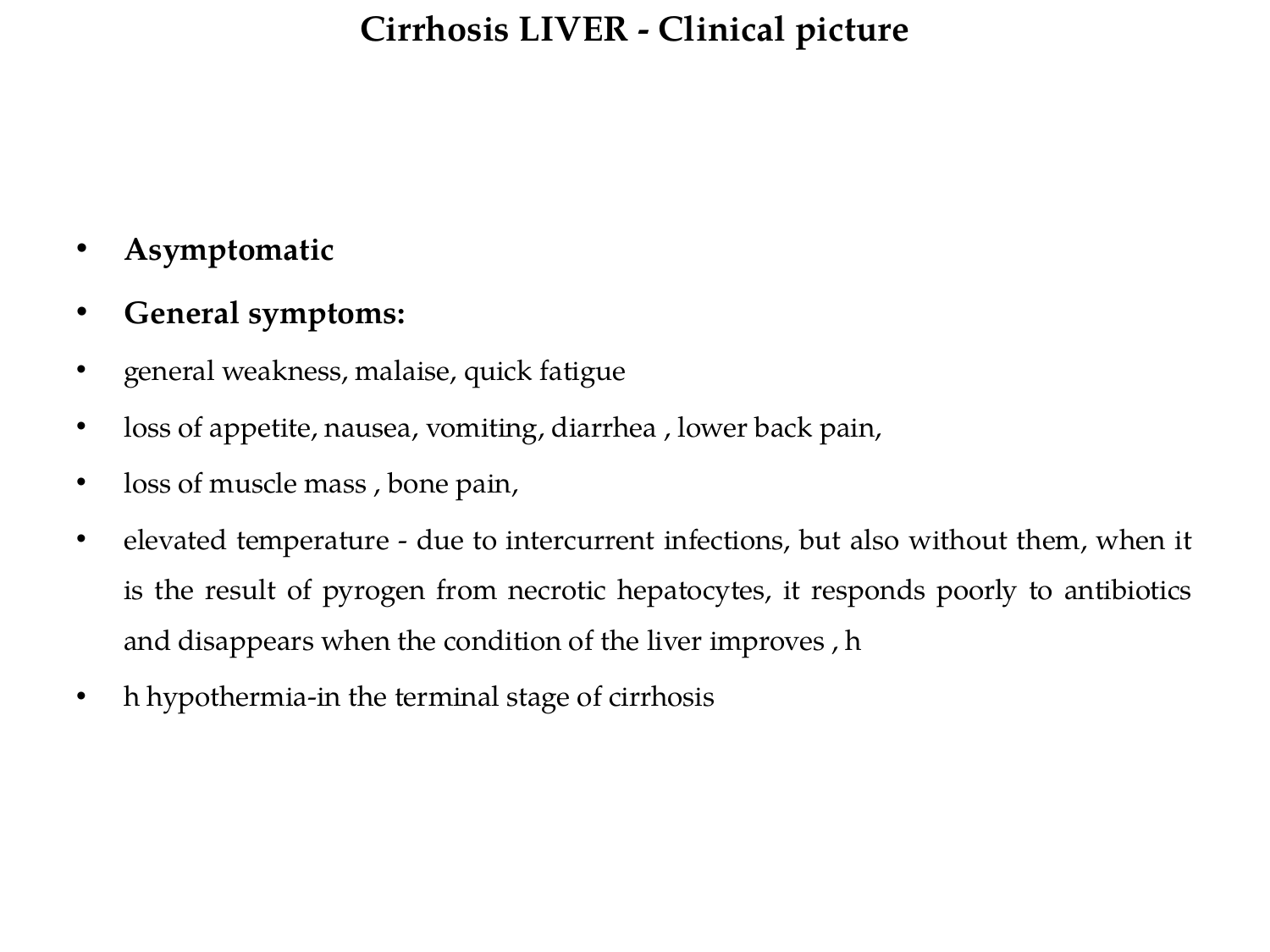

Cirrhosis LIVER - Clinical picture
Asymptomatic
General symptoms:
general weakness, malaise, quick fatigue
loss of appetite, nausea, vomiting, diarrhea , lower back pain,
loss of muscle mass , bone pain,
elevated temperature - due to intercurrent infections, but also without them, when it is the result of pyrogen from necrotic hepatocytes, it responds poorly to antibiotics and disappears when the condition of the liver improves , h
h hypothermia-in the terminal stage of cirrhosis